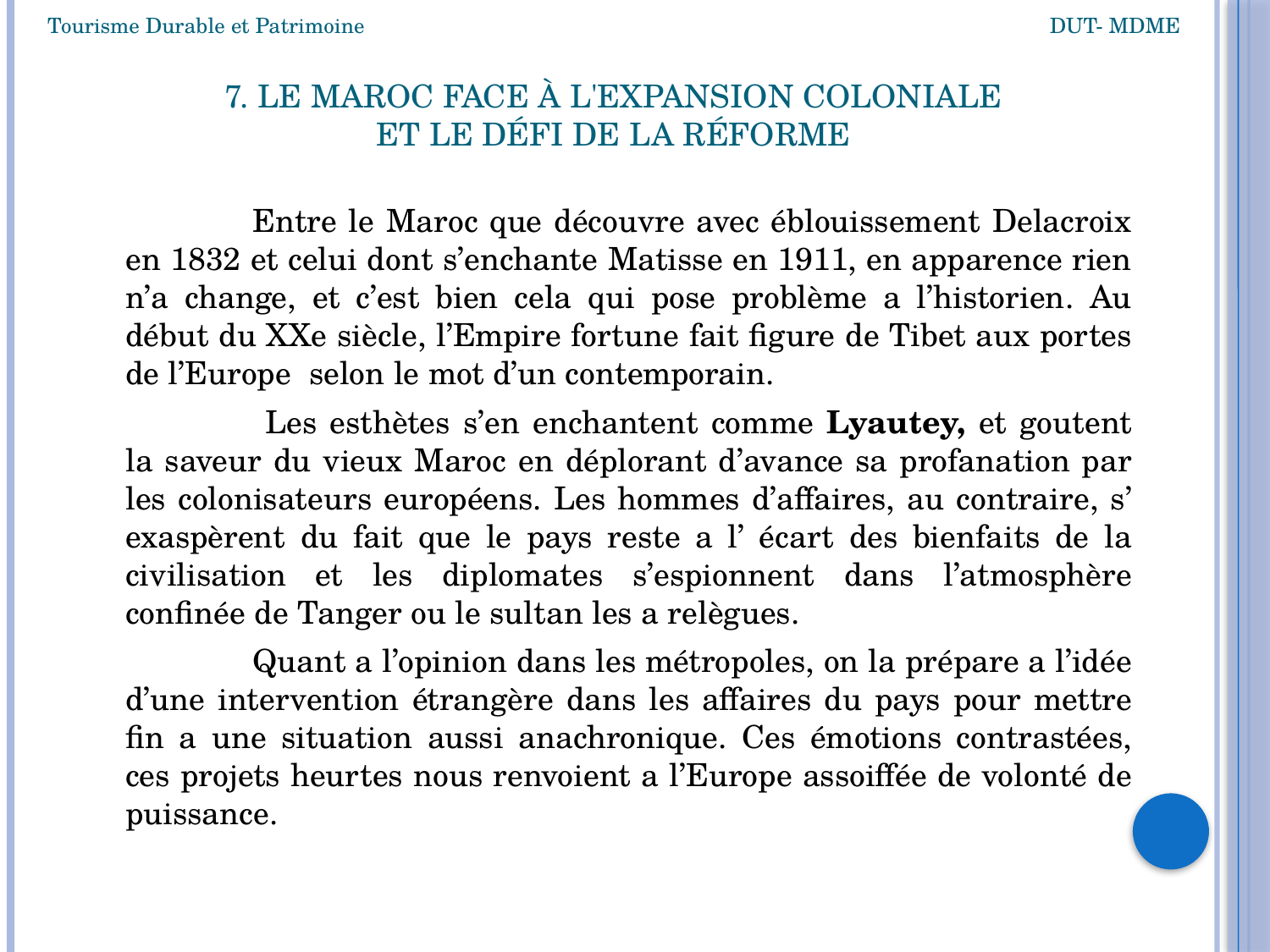

Tourisme Durable et Patrimoine                                                                                                                    DUT- MDME
# 7. Le Maroc face à l'expansion coloniale et le défi de la réforme
		Entre le Maroc que découvre avec éblouissement Delacroix en 1832 et celui dont s’enchante Matisse en 1911, en apparence rien n’a change, et c’est bien cela qui pose problème a l’historien. Au début du XXe siècle, l’Empire fortune fait figure de Tibet aux portes de l’Europe  selon le mot d’un contemporain.
		 Les esthètes s’en enchantent comme Lyautey, et goutent la saveur du vieux Maroc en déplorant d’avance sa profanation par les colonisateurs européens. Les hommes d’affaires, au contraire, s’ exaspèrent du fait que le pays reste a l’ écart des bienfaits de la civilisation et les diplomates s’espionnent dans l’atmosphère confinée de Tanger ou le sultan les a relègues.
		Quant a l’opinion dans les métropoles, on la prépare a l’idée d’une intervention étrangère dans les affaires du pays pour mettre fin a une situation aussi anachronique. Ces émotions contrastées, ces projets heurtes nous renvoient a l’Europe assoiffée de volonté de puissance.